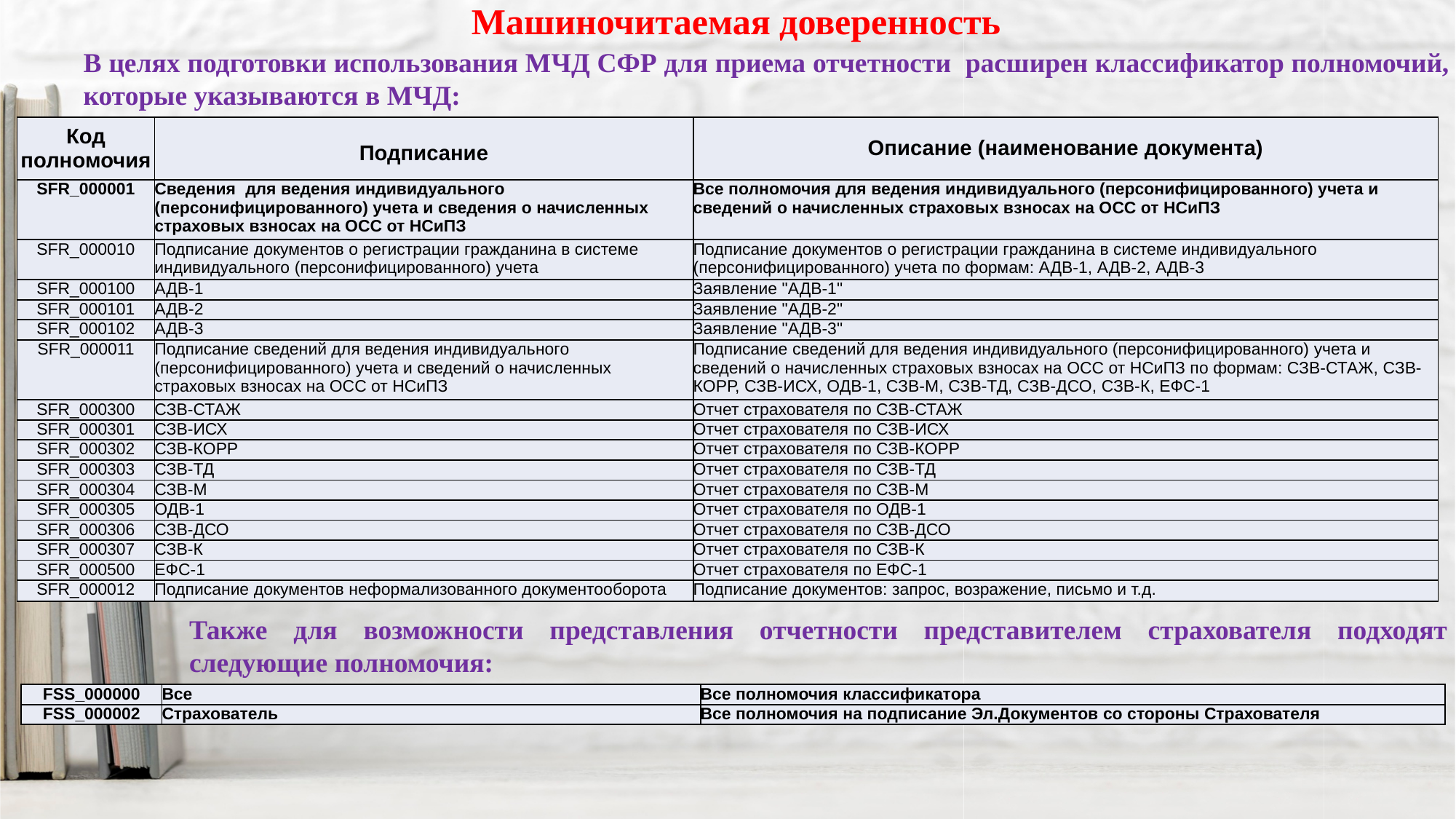

Машиночитаемая доверенность
В целях подготовки использования МЧД СФР для приема отчетности  расширен классификатор полномочий, которые указываются в МЧД:

| Код полномочия | Подписание | Описание (наименование документа) |
| --- | --- | --- |
| SFR\_000001 | Сведения для ведения индивидуального (персонифицированного) учета и сведения о начисленных страховых взносах на ОСС от НСиПЗ | Все полномочия для ведения индивидуального (персонифицированного) учета и сведений о начисленных страховых взносах на ОСС от НСиПЗ |
| SFR\_000010 | Подписание документов о регистрации гражданина в системе индивидуального (персонифицированного) учета | Подписание документов о регистрации гражданина в системе индивидуального (персонифицированного) учета по формам: АДВ-1, АДВ-2, АДВ-3 |
| SFR\_000100 | АДВ-1 | Заявление "АДВ-1" |
| SFR\_000101 | АДВ-2 | Заявление "АДВ-2" |
| SFR\_000102 | АДВ-3 | Заявление "АДВ-3" |
| SFR\_000011 | Подписание сведений для ведения индивидуального (персонифицированного) учета и сведений о начисленных страховых взносах на ОСС от НСиПЗ | Подписание сведений для ведения индивидуального (персонифицированного) учета и сведений о начисленных страховых взносах на ОСС от НСиПЗ по формам: СЗВ-СТАЖ, СЗВ-КОРР, СЗВ-ИСХ, ОДВ-1, СЗВ-М, СЗВ-ТД, СЗВ-ДСО, СЗВ-К, ЕФС-1 |
| SFR\_000300 | СЗВ-СТАЖ | Отчет страхователя по СЗВ-СТАЖ |
| SFR\_000301 | СЗВ-ИСХ | Отчет страхователя по СЗВ-ИСХ |
| SFR\_000302 | СЗВ-КОРР | Отчет страхователя по СЗВ-КОРР |
| SFR\_000303 | СЗВ-ТД | Отчет страхователя по СЗВ-ТД |
| SFR\_000304 | СЗВ-М | Отчет страхователя по СЗВ-М |
| SFR\_000305 | ОДВ-1 | Отчет страхователя по ОДВ-1 |
| SFR\_000306 | СЗВ-ДСО | Отчет страхователя по СЗВ-ДСО |
| SFR\_000307 | СЗВ-К | Отчет страхователя по СЗВ-К |
| SFR\_000500 | ЕФС-1 | Отчет страхователя по ЕФС-1 |
| SFR\_000012 | Подписание документов неформализованного документооборота | Подписание документов: запрос, возражение, письмо и т.д. |
Также для возможности представления отчетности представителем страхователя подходят следующие полномочия:
| FSS\_000000 | Все | Все полномочия классификатора |
| --- | --- | --- |
| FSS\_000002 | Страхователь | Все полномочия на подписание Эл.Документов со стороны Страхователя |